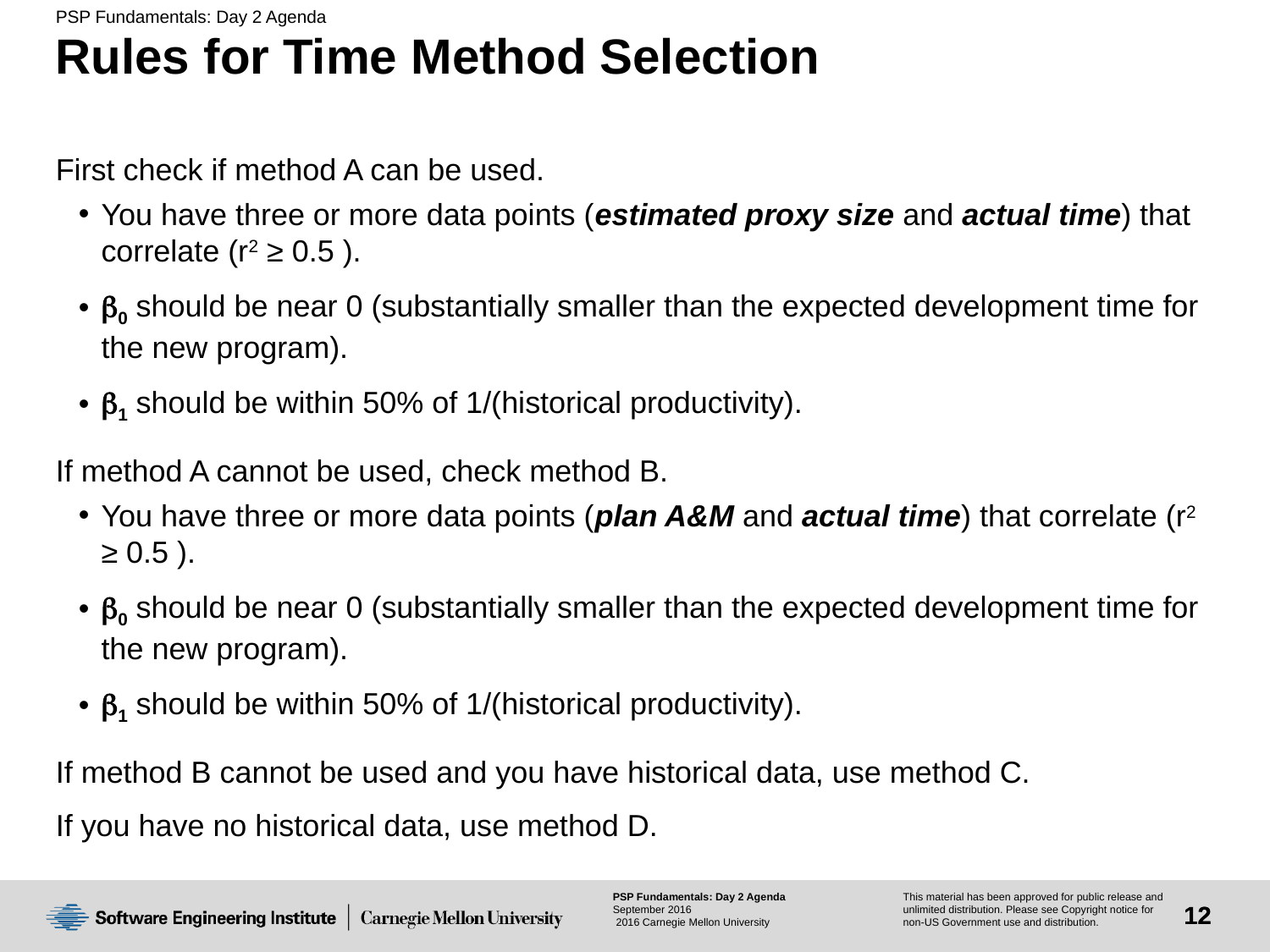

# Rules for Time Method Selection
First check if method A can be used.
You have three or more data points (estimated proxy size and actual time) that correlate (r2 ≥ 0.5 ).
β0 should be near 0 (substantially smaller than the expected development time for the new program).
β1 should be within 50% of 1/(historical productivity).
If method A cannot be used, check method B.
You have three or more data points (plan A&M and actual time) that correlate (r2 ≥ 0.5 ).
β0 should be near 0 (substantially smaller than the expected development time for the new program).
β1 should be within 50% of 1/(historical productivity).
If method B cannot be used and you have historical data, use method C.
If you have no historical data, use method D.